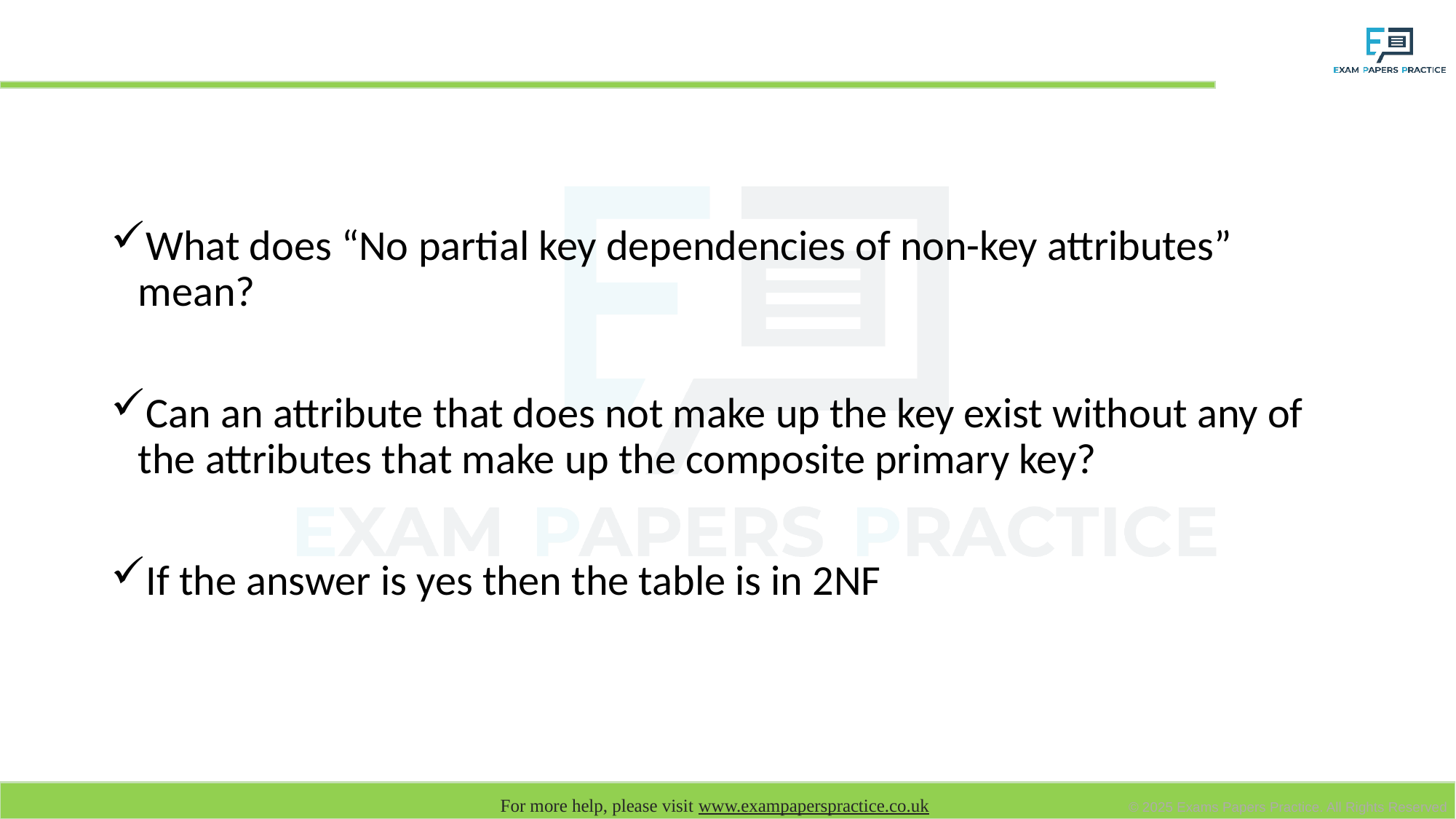

# Help!
What does “No partial key dependencies of non-key attributes” mean?

Can an attribute that does not make up the key exist without any of the attributes that make up the composite primary key?

If the answer is yes then the table is in 2NF